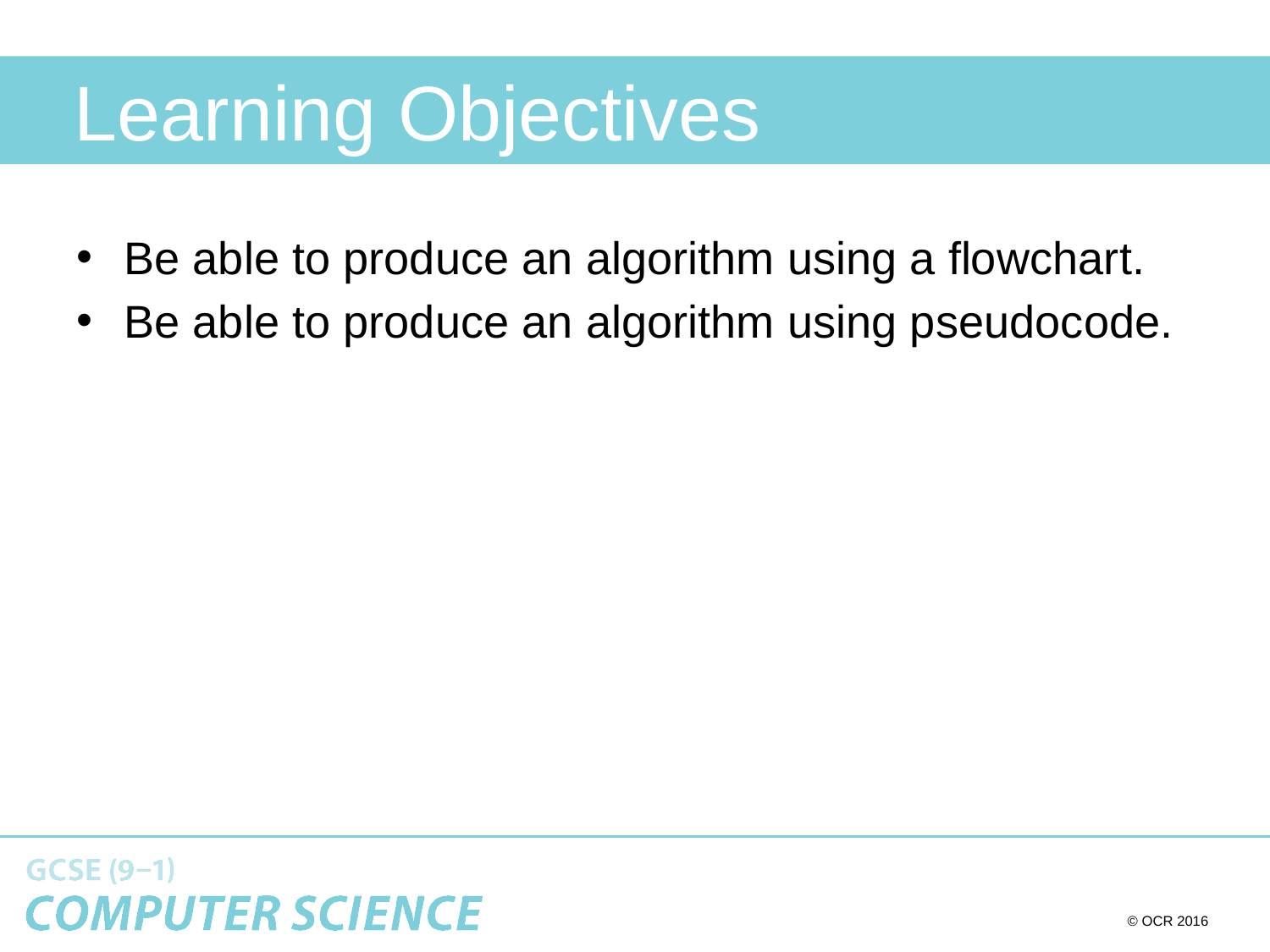

# Learning Objectives
Be able to produce an algorithm using a flowchart.
Be able to produce an algorithm using pseudocode.